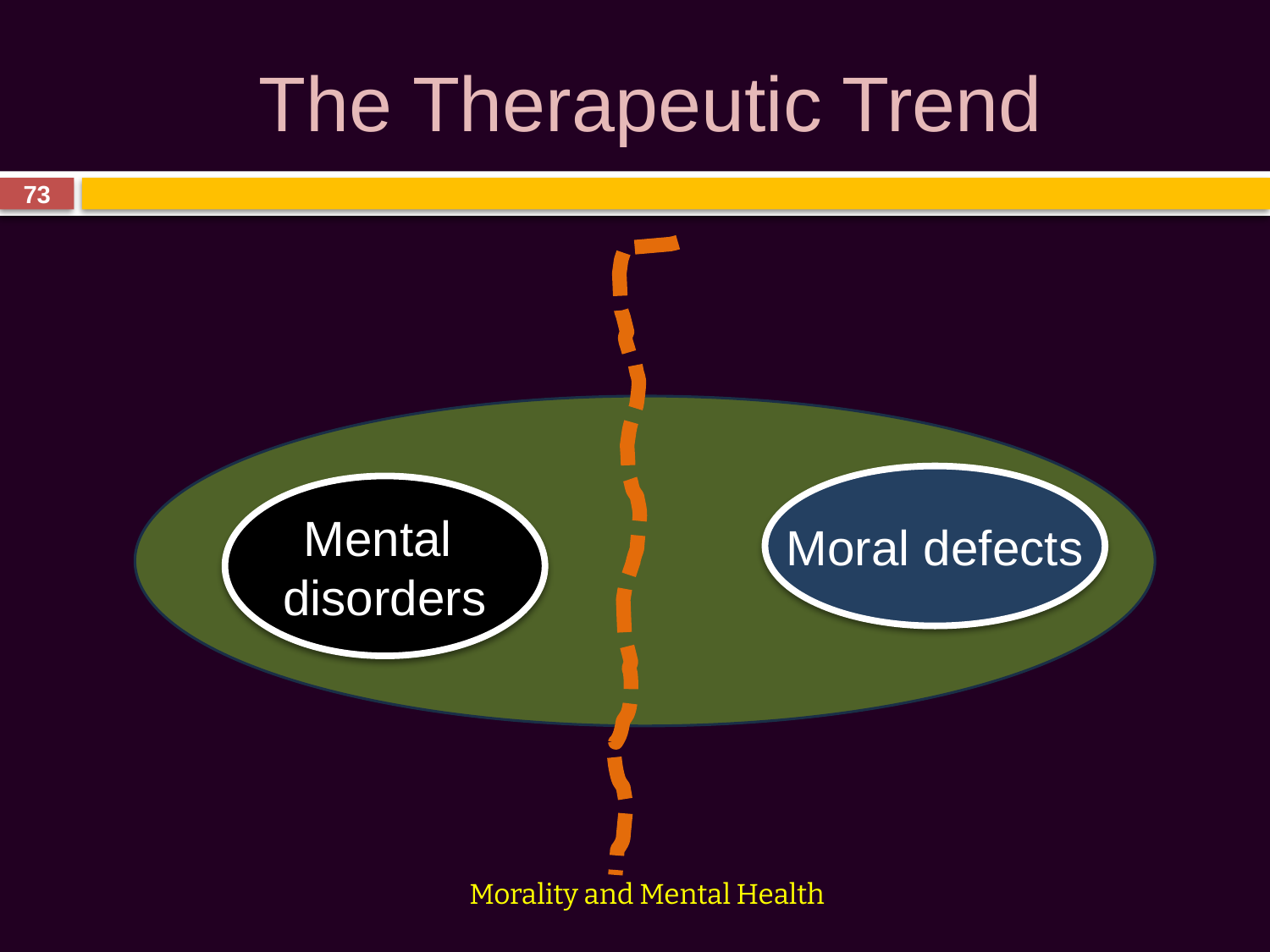

# The Therapeutic Trend
73

Moral defects
Mental
disorders
Morality and Mental Health